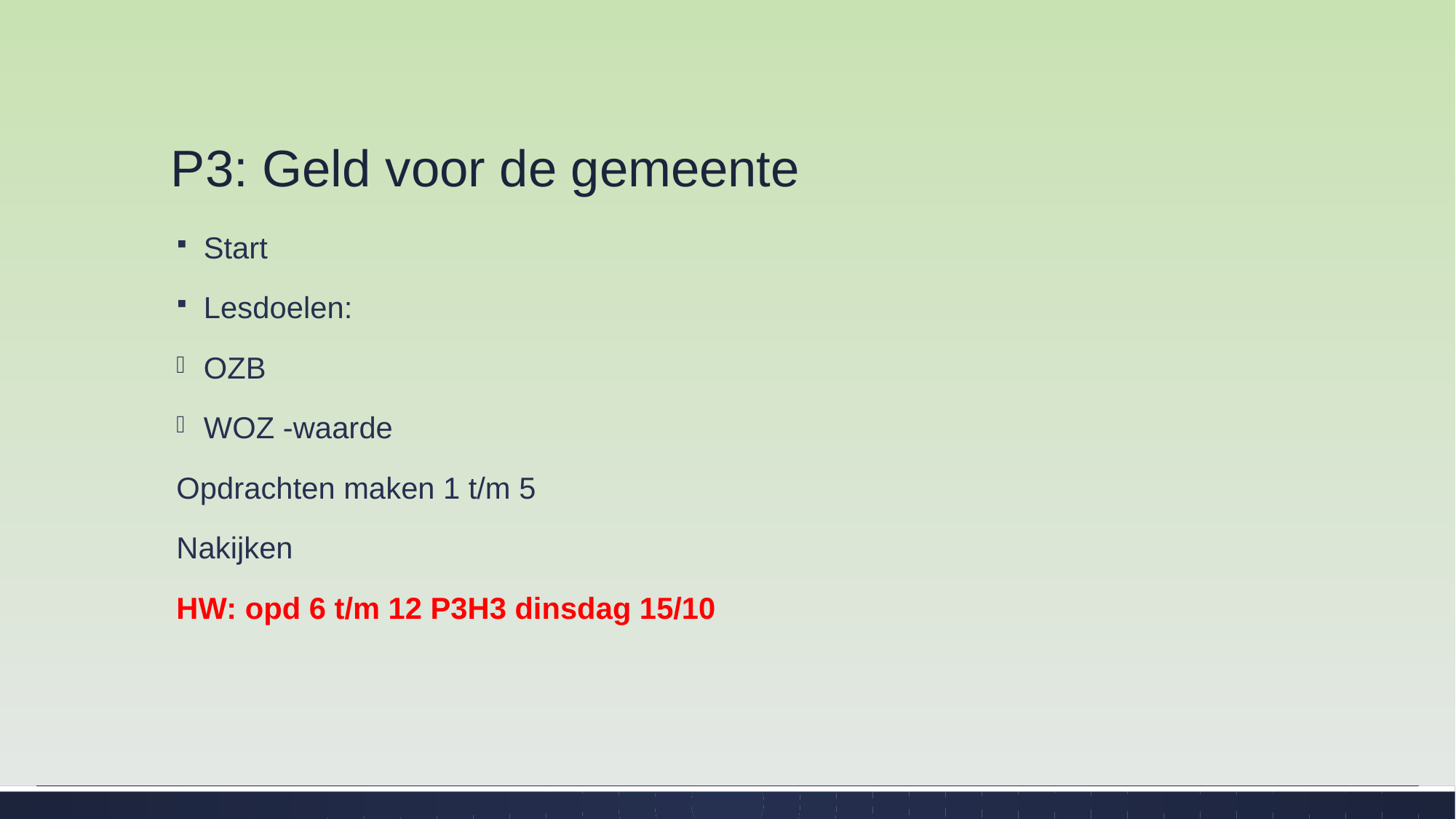

# P3: Geld voor de gemeente
Start
Lesdoelen:
OZB
WOZ -waarde
Opdrachten maken 1 t/m 5
Nakijken
HW: opd 6 t/m 12 P3H3 dinsdag 15/10